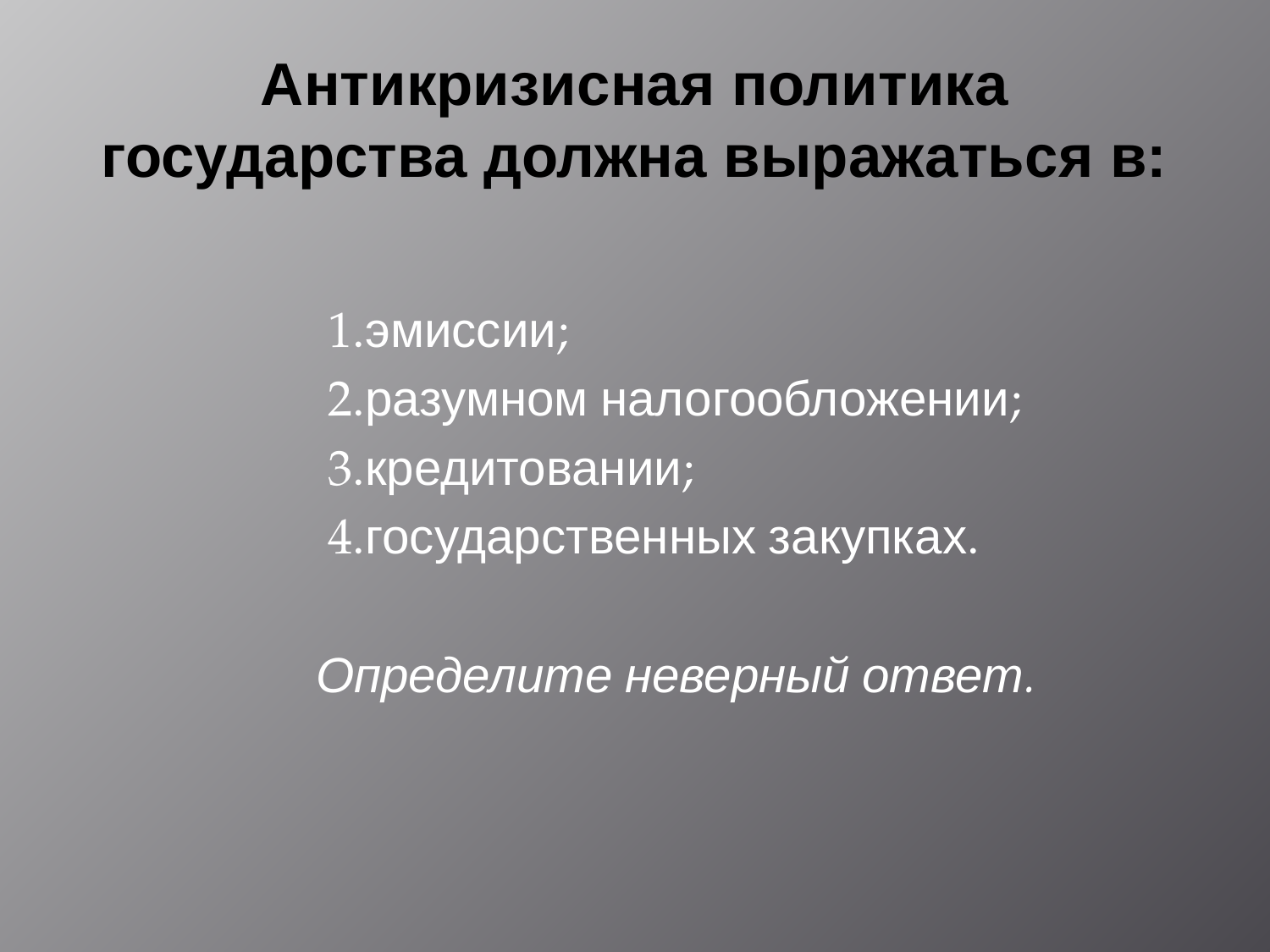

# Антикризисная политика государства должна выражаться в:

                   1.эмиссии;
                   2.разумном налогообложении;
                   3.кредитовании;
                   4.государственных закупках.

                  Определите неверный ответ.